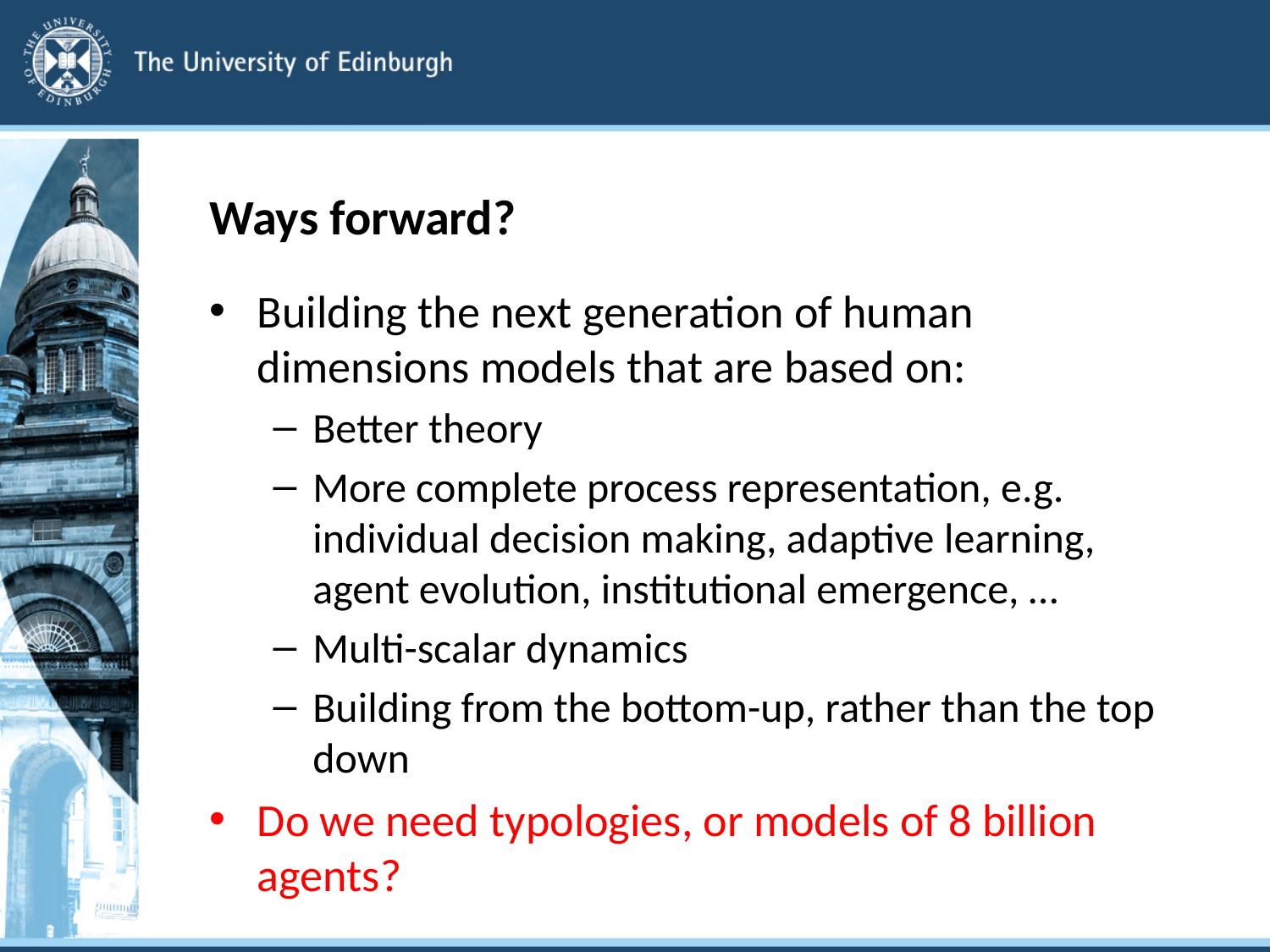

# Ways forward?
Building the next generation of human dimensions models that are based on:
Better theory
More complete process representation, e.g. individual decision making, adaptive learning, agent evolution, institutional emergence, …
Multi-scalar dynamics
Building from the bottom-up, rather than the top down
Do we need typologies, or models of 8 billion agents?